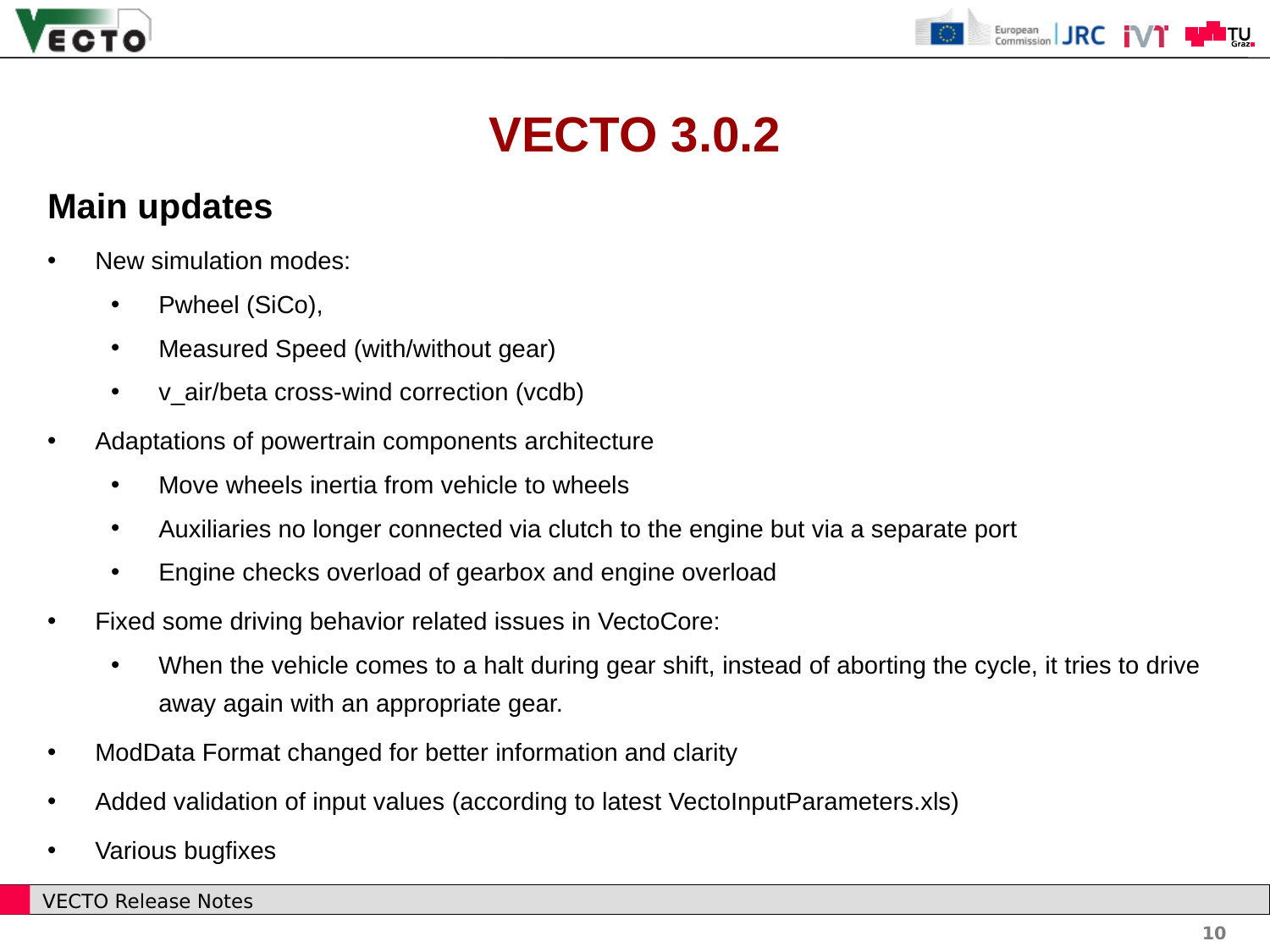

VECTO 3.0.2
Main updates
New simulation modes:
Pwheel (SiCo),
Measured Speed (with/without gear)
v_air/beta cross-wind correction (vcdb)
Adaptations of powertrain components architecture
Move wheels inertia from vehicle to wheels
Auxiliaries no longer connected via clutch to the engine but via a separate port
Engine checks overload of gearbox and engine overload
Fixed some driving behavior related issues in VectoCore:
When the vehicle comes to a halt during gear shift, instead of aborting the cycle, it tries to drive away again with an appropriate gear.
ModData Format changed for better information and clarity
Added validation of input values (according to latest VectoInputParameters.xls)
Various bugfixes